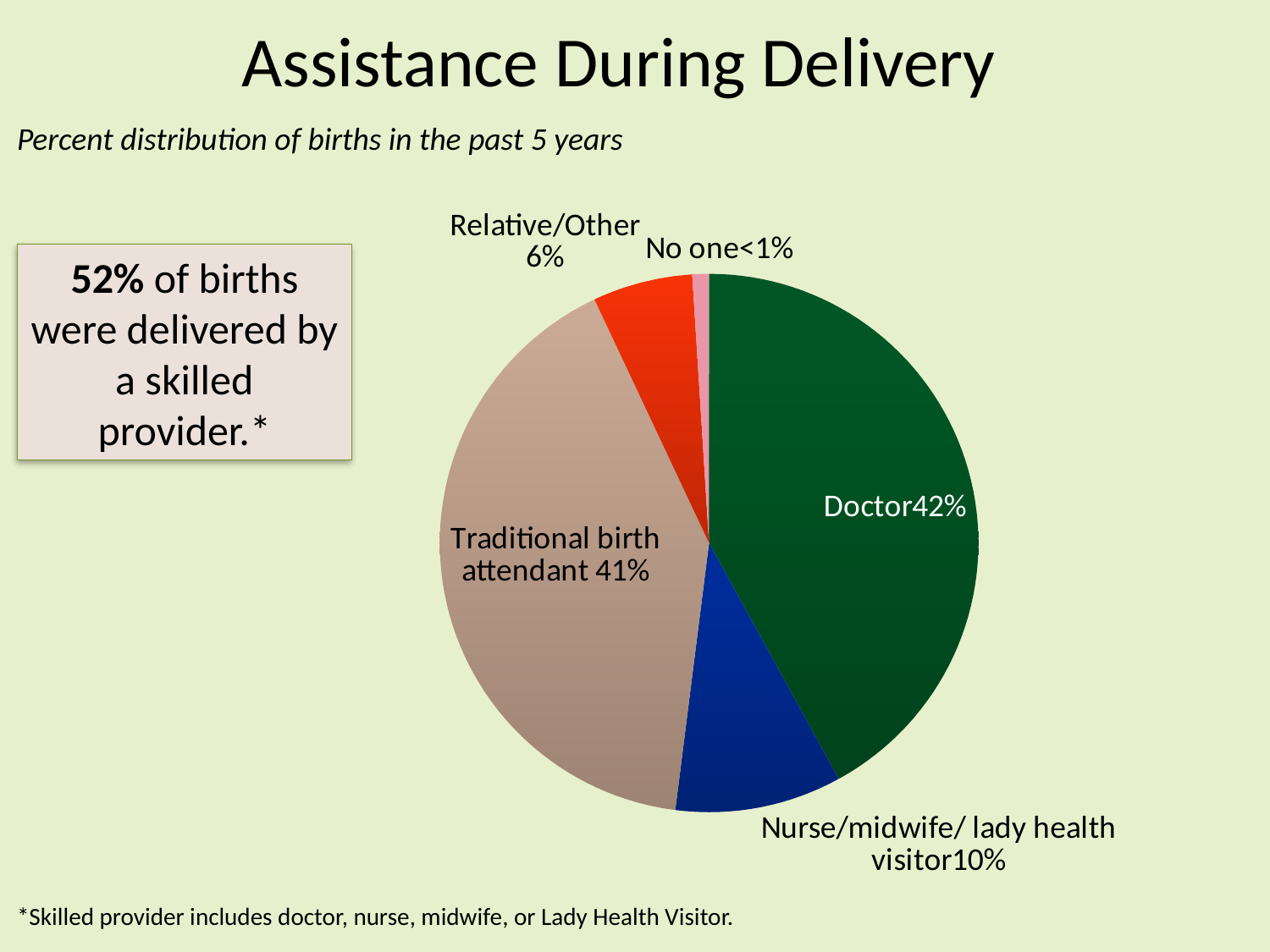

# Assistance During Delivery
Percent distribution of births in the past 5 years

### Chart

| Category | Sales |
|---|---|
| Doctor | 42.0 |
| Nurse/midwife/lady health visitor | 10.0 |
| Traditional birth attendant | 41.0 |
| Relative/other | 6.0 |
| No one | 1.0 |
52% of births were delivered by a skilled provider.*
*Skilled provider includes doctor, nurse, midwife, or Lady Health Visitor.